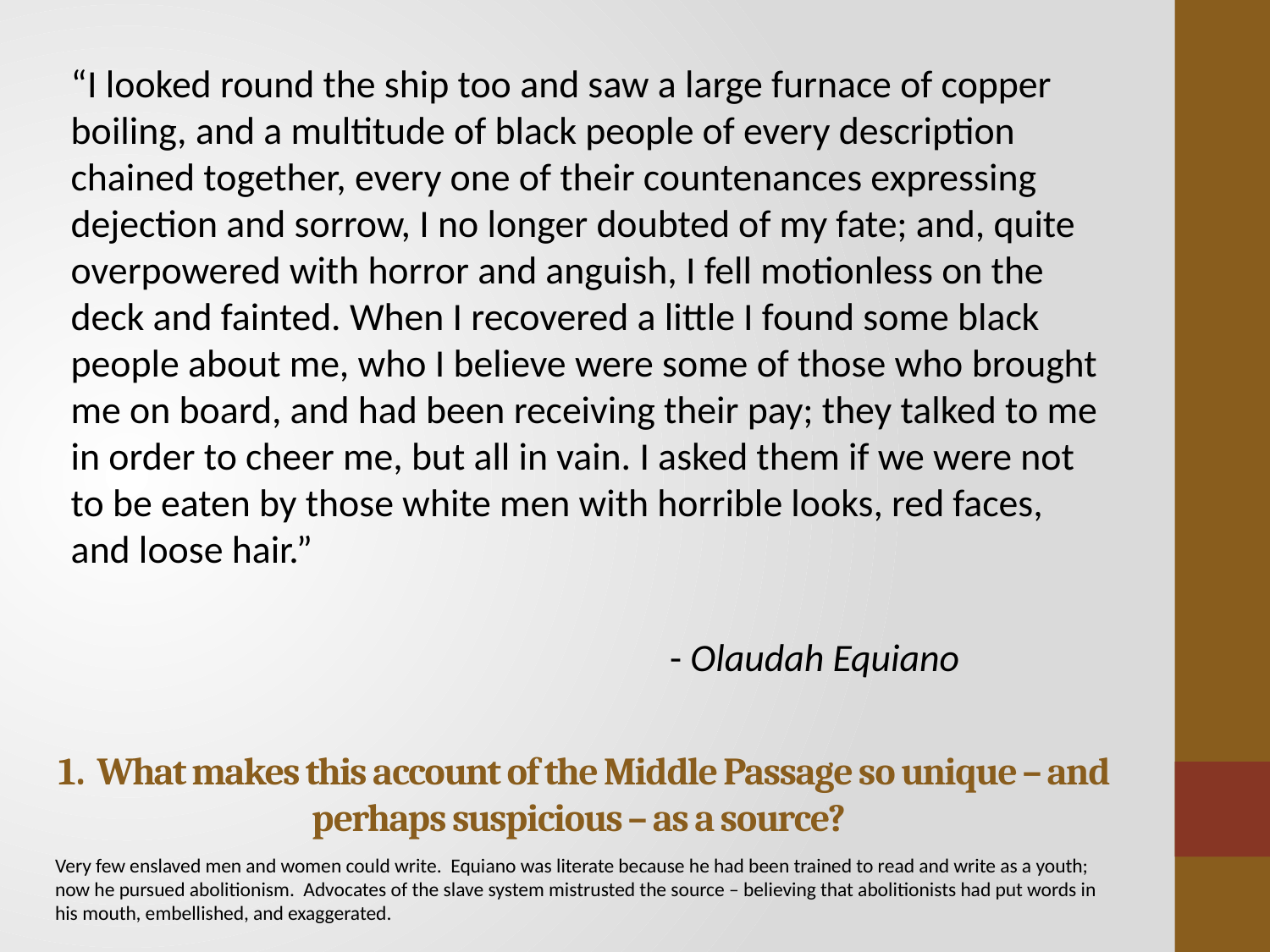

“I looked round the ship too and saw a large furnace of copper boiling, and a multitude of black people of every description chained together, every one of their countenances expressing dejection and sorrow, I no longer doubted of my fate; and, quite overpowered with horror and anguish, I fell motionless on the deck and fainted. When I recovered a little I found some black people about me, who I believe were some of those who brought me on board, and had been receiving their pay; they talked to me in order to cheer me, but all in vain. I asked them if we were not to be eaten by those white men with horrible looks, red faces, and loose hair.”

                                                                     - Olaudah Equiano
# 1.  What makes this account of the Middle Passage so unique – and perhaps suspicious – as a source?
Very few enslaved men and women could write.  Equiano was literate because he had been trained to read and write as a youth; now he pursued abolitionism.  Advocates of the slave system mistrusted the source – believing that abolitionists had put words in his mouth, embellished, and exaggerated.